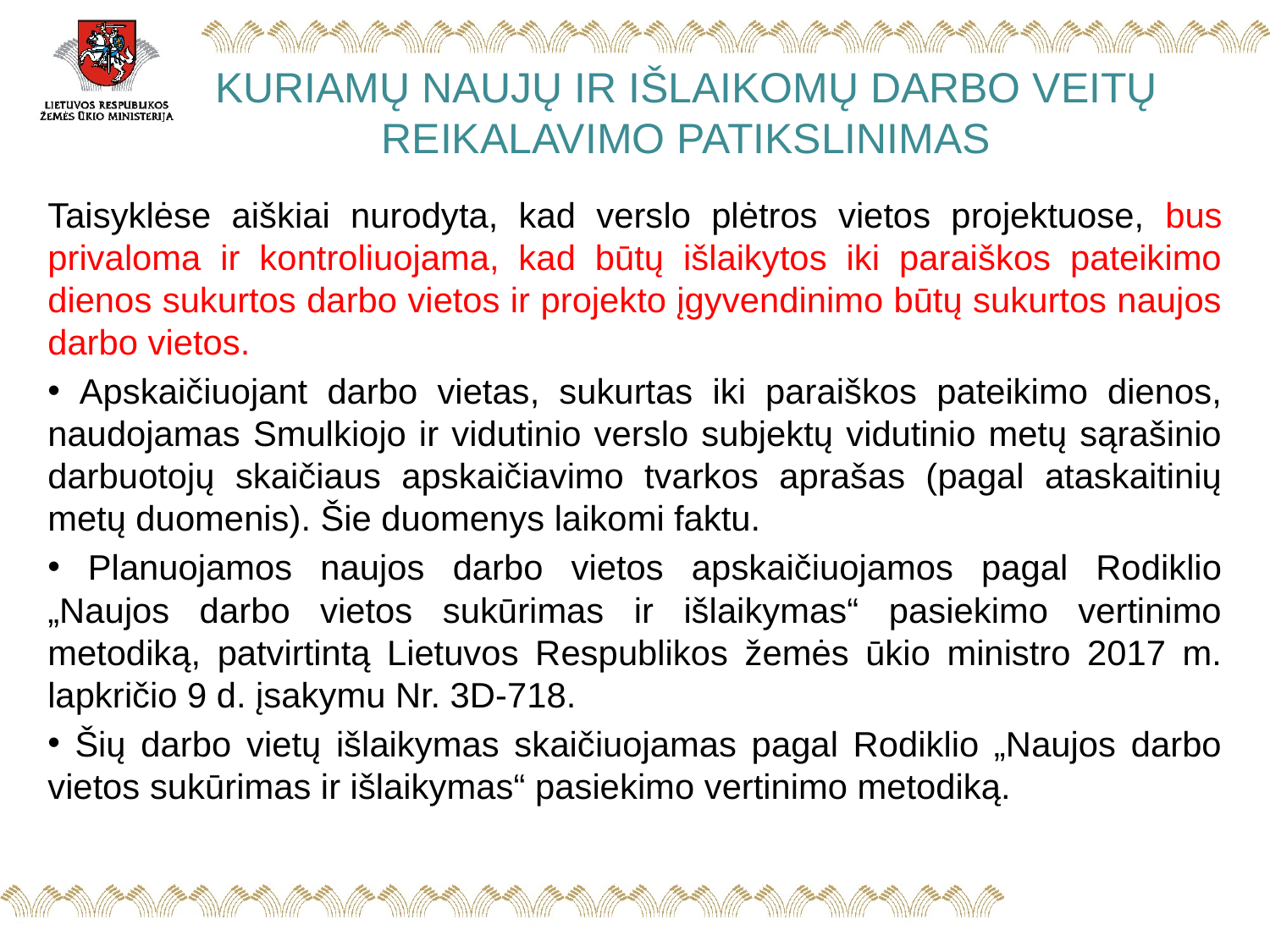

# KURIAMŲ NAUJŲ IR IŠLAIKOMŲ DARBO VEITŲ REIKALAVIMO PATIKSLINIMAS
Taisyklėse aiškiai nurodyta, kad verslo plėtros vietos projektuose, bus privaloma ir kontroliuojama, kad būtų išlaikytos iki paraiškos pateikimo dienos sukurtos darbo vietos ir projekto įgyvendinimo būtų sukurtos naujos darbo vietos.
 Apskaičiuojant darbo vietas, sukurtas iki paraiškos pateikimo dienos, naudojamas Smulkiojo ir vidutinio verslo subjektų vidutinio metų sąrašinio darbuotojų skaičiaus apskaičiavimo tvarkos aprašas (pagal ataskaitinių metų duomenis). Šie duomenys laikomi faktu.
 Planuojamos naujos darbo vietos apskaičiuojamos pagal Rodiklio „Naujos darbo vietos sukūrimas ir išlaikymas“ pasiekimo vertinimo metodiką, patvirtintą Lietuvos Respublikos žemės ūkio ministro 2017 m. lapkričio 9 d. įsakymu Nr. 3D-718.
 Šių darbo vietų išlaikymas skaičiuojamas pagal Rodiklio „Naujos darbo vietos sukūrimas ir išlaikymas“ pasiekimo vertinimo metodiką.